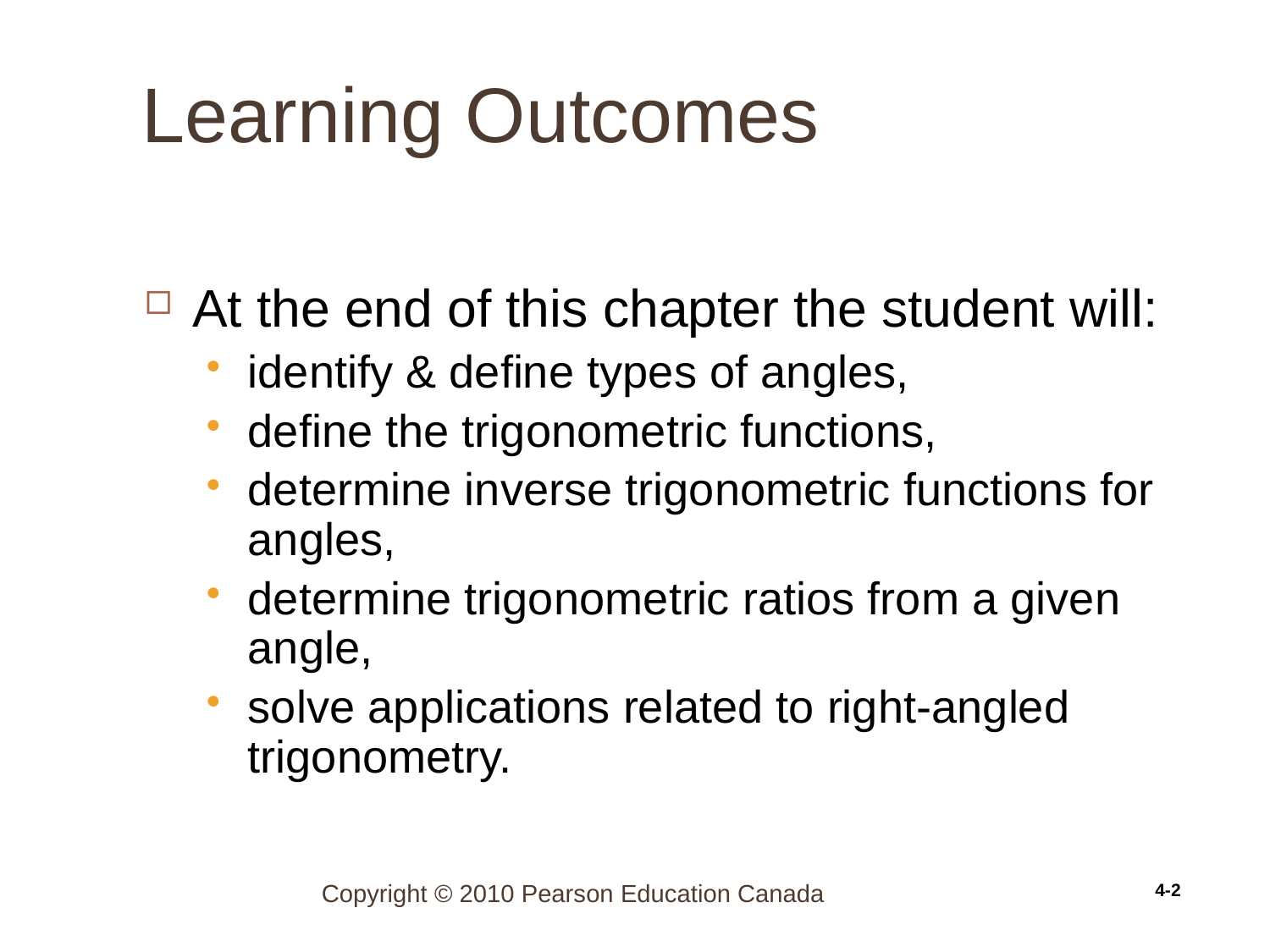

# Learning Outcomes
At the end of this chapter the student will:
identify & define types of angles,
define the trigonometric functions,
determine inverse trigonometric functions for angles,
determine trigonometric ratios from a given angle,
solve applications related to right-angled trigonometry.
Copyright © 2010 Pearson Education Canada
4-2